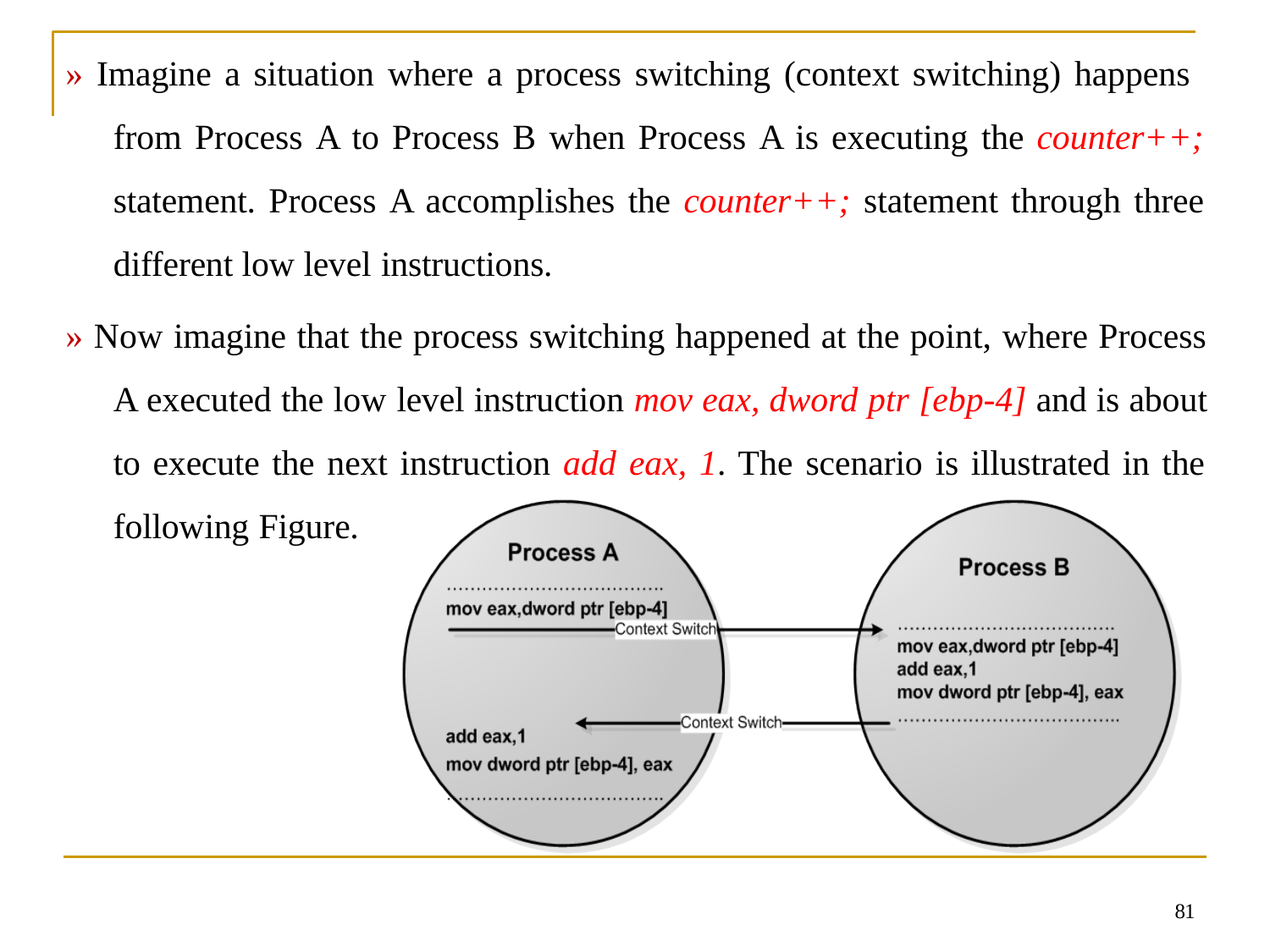

» Imagine a situation where a process switching (context switching) happens   from Process A to Process B when Process A is executing the counter++;  statement. Process A accomplishes the counter++; statement through three  different low level instructions.
» Now imagine that the process switching happened at the point, where Process  A executed the low level instruction mov eax, dword ptr [ebp-4] and is about  to execute the next instruction add eax, 1. The scenario is illustrated in the  following Figure.

81